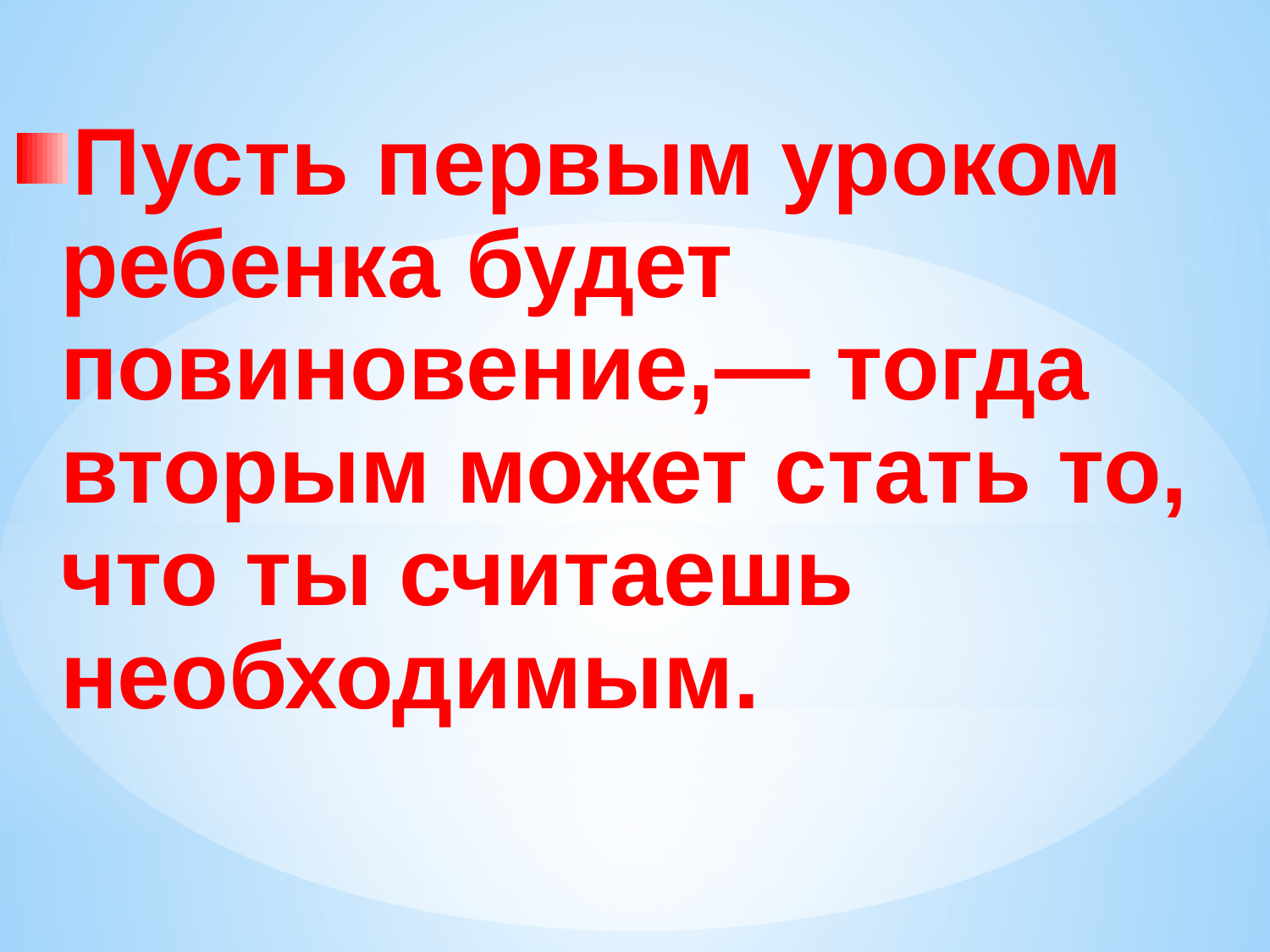

Пусть первым уроком ребенка будет повиновение,— тогда вторым может стать то, что ты считаешь необходимым.
#